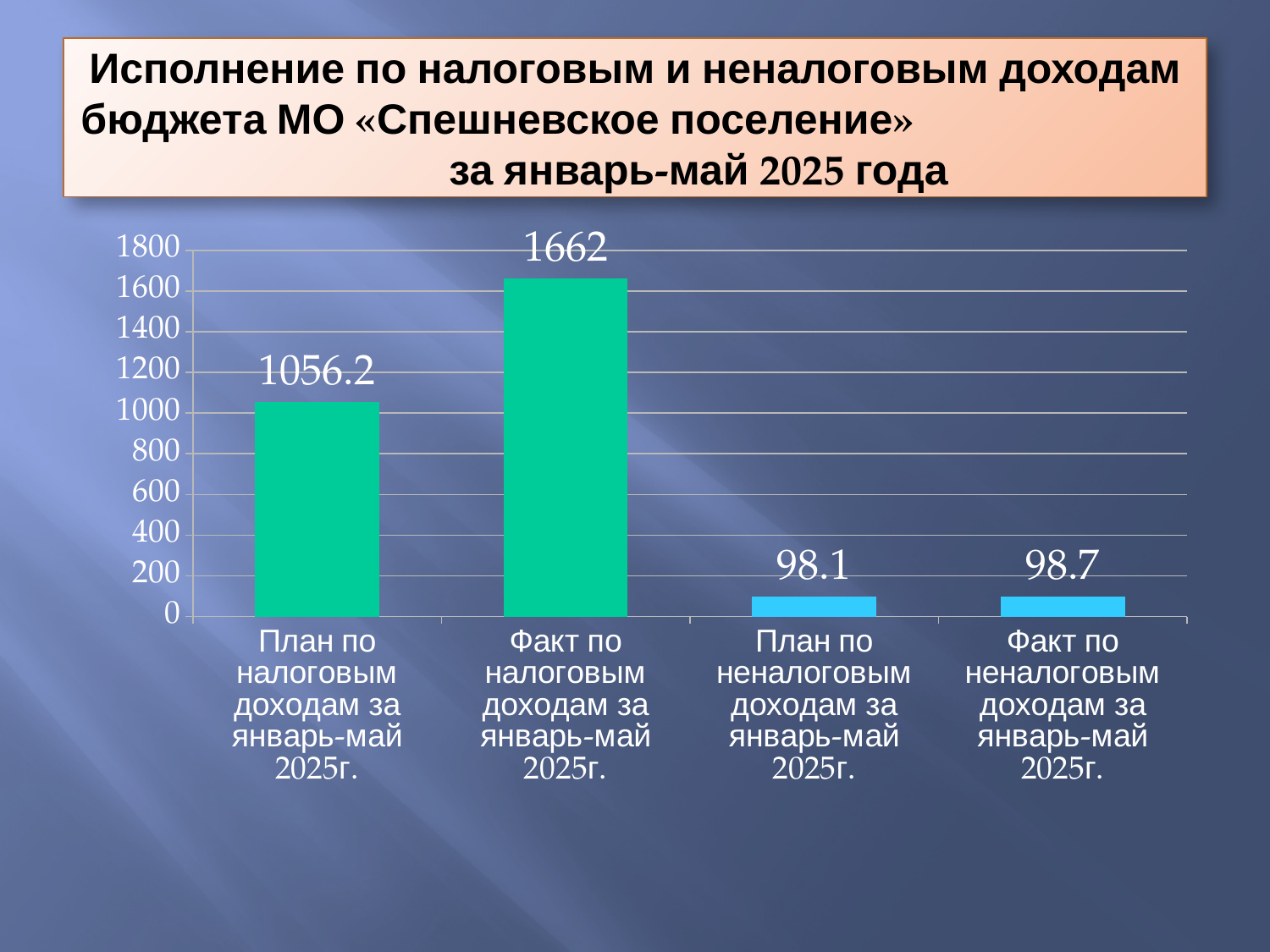

# Исполнение по налоговым и неналоговым доходам бюджета МО «Спешневское поселение»                                       за январь-май 2025 года

### Chart

| Category | Столбец1 |
|---|---|
| План по налоговым доходам за январь-май 2025г. | 1056.2 |
| Факт по налоговым доходам за январь-май 2025г. | 1662.0 |
| План по неналоговым доходам за январь-май 2025г. | 98.1 |
| Факт по неналоговым доходам за январь-май 2025г. | 98.7 |